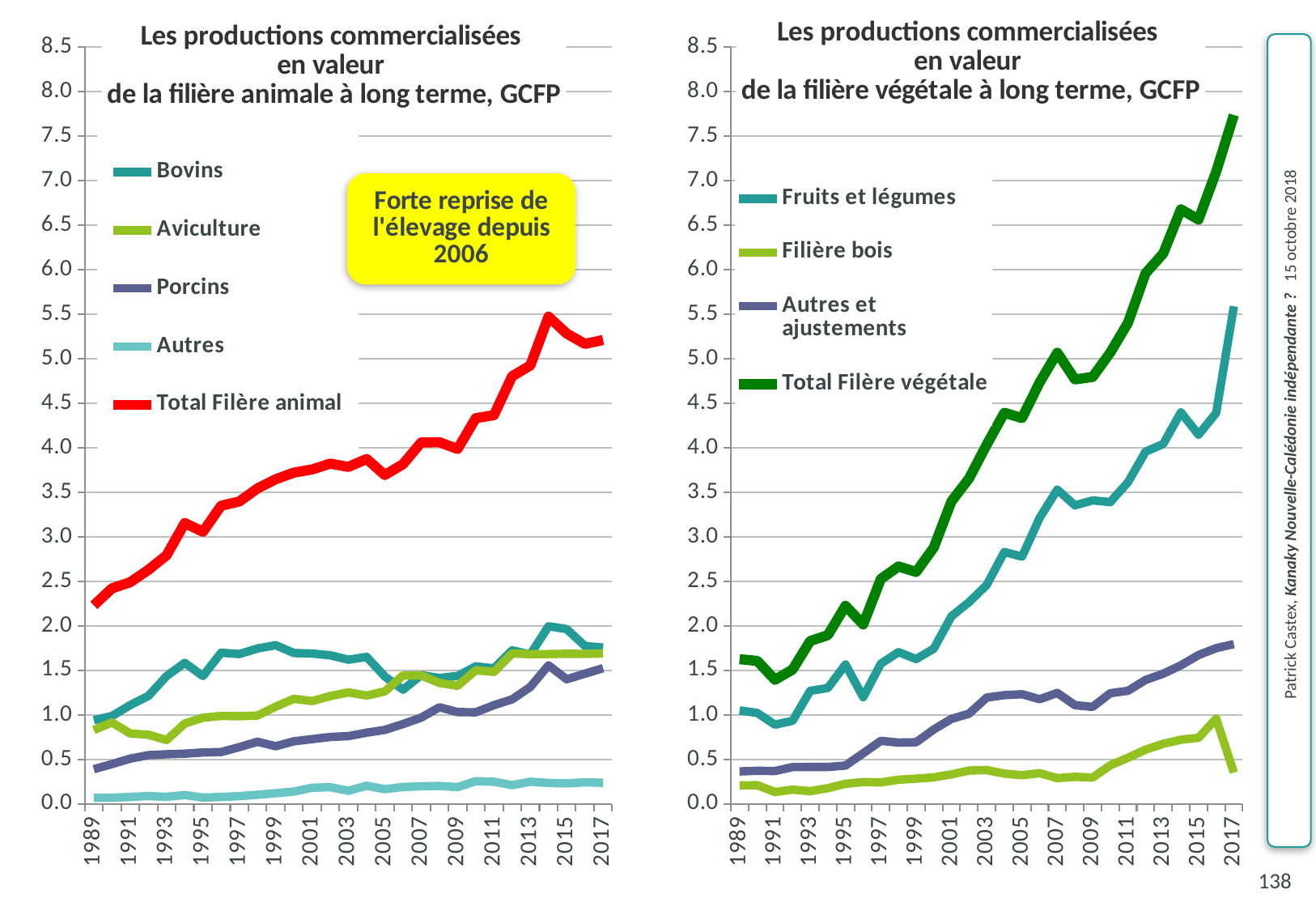

### Chart: Les productions commercialisées
en valeur
de la filière animale à long terme, GCFP

| Category | Bovins | Aviculture | Porcins  | Autres | Total Filère animal |
|---|---|---|---|---|---|
| 1989.0 | 0.9408 | 0.831 | 0.391044557367519 | 0.068855 | 2.23169955736752 |
| 1990.0 | 0.988 | 0.916 | 0.448284113909854 | 0.07038 | 2.422664113909848 |
| 1991.0 | 1.1109 | 0.79196 | 0.5093703409659 | 0.07879 | 2.4910203409659 |
| 1992.0 | 1.214 | 0.777692 | 0.548492876714729 | 0.08996 | 2.630144876714728 |
| 1993.0 | 1.43744 | 0.71794 | 0.558308403076671 | 0.07972 | 2.793408403076671 |
| 1994.0 | 1.5856176 | 0.903776 | 0.565280231941437 | 0.10120195 | 3.155875781941437 |
| 1995.0 | 1.4373873 | 0.970099 | 0.578973059561239 | 0.07157455 | 3.058033909561239 |
| 1996.0 | 1.6992719 | 0.9885465 | 0.58392038668267 | 0.078998 | 3.35073678668267 |
| 1997.0 | 1.684624 | 0.986078 | 0.639246273407277 | 0.088284 | 3.398232273407277 |
| 1998.0 | 1.7473645 | 0.994285 | 0.699341536072814 | 0.10414645 | 3.545137486072814 |
| 1999.0 | 1.7838699 | 1.093495 | 0.649257516404998 | 0.121045625 | 3.647668041404998 |
| 2000.0 | 1.69552089 | 1.182064 | 0.70470138029773 | 0.13994465 | 3.722230920297731 |
| 2001.0 | 1.69034136 | 1.156052 | 0.728879016805947 | 0.18277176 | 3.758044136805947 |
| 2002.0 | 1.670434337709126 | 1.212221 | 0.752879470740416 | 0.1881566 | 3.823691408449542 |
| 2003.0 | 1.62099003295249 | 1.253768617647059 | 0.76240649951189 | 0.149265785 | 3.78643093511144 |
| 2004.0 | 1.6520048 | 1.2179504 | 0.80142297646157 | 0.20473787 | 3.876116046461569 |
| 2005.0 | 1.43258856 | 1.2645510618325 | 0.832212433667159 | 0.1664465 | 3.695798555499659 |
| 2006.0 | 1.284376 | 1.44372583649515 | 0.897913221093439 | 0.191 | 3.817015057588589 |
| 2007.0 | 1.4477 | 1.443667661 | 0.970593212878719 | 0.19925375444 | 4.061214628318711 |
| 2008.0 | 1.416 | 1.3601190149945 | 1.086595418728734 | 0.202137064556 | 4.064851498279234 |
| 2009.0 | 1.4381 | 1.327433950275333 | 1.032808194168271 | 0.18993 | 3.988272144443604 |
| 2010.0 | 1.5464 | 1.501603910499941 | 1.030122183835927 | 0.256022475 | 4.334148569335865 |
| 2011.0 | 1.524238072476674 | 1.484439823619621 | 1.110409705414126 | 0.250103189364078 | 4.3691907908745 |
| 2012.0 | 1.7261 | 1.691614168286015 | 1.1757146 | 0.212040178776699 | 4.805468947062715 |
| 2013.0 | 1.6796 | 1.682801737776123 | 1.314804 | 0.24991235 | 4.927118087776122 |
| 2014.0 | 1.996296279836614 | 1.684169286990387 | 1.557980604 | 0.23645735 | 5.474903520827 |
| 2015.0 | 1.9649 | 1.687828275721637 | 1.401 | 0.23136235 | 5.28509062572164 |
| 2016.0 | 1.7754 | 1.6861 | 1.4643 | 0.2435 | 5.1693 |
| 2017.0 | 1.7576 | 1.6917 | 1.5254 | 0.2381 | 5.212800000000001 |

### Chart: Les productions commercialisées
en valeur
de la filière végétale à long terme, GCFP

| Category | Fruits et légumes  | Filière bois | Autres et ajustements | Total Filère végétale |
|---|---|---|---|---|
| 1989.0 | 1.0514 | 0.2093 | 0.3661363 | 1.6268363 |
| 1990.0 | 1.022457 | 0.2112 | 0.373331199999999 | 1.606988199999999 |
| 1991.0 | 0.89095 | 0.1345 | 0.3701377 | 1.3955877 |
| 1992.0 | 0.934465 | 0.1616 | 0.4144098 | 1.5104748 |
| 1993.0 | 1.271 | 0.1443 | 0.415961800000001 | 1.831261800000001 |
| 1994.0 | 1.303 | 0.178317 | 0.415558899999999 | 1.896875899999999 |
| 1995.0 | 1.567 | 0.226771 | 0.431970260000001 | 2.225741260000001 |
| 1996.0 | 1.1997 | 0.246924 | 0.5697404 | 2.0163644 |
| 1997.0 | 1.5758 | 0.242568 | 0.7092116 | 2.5275796 |
| 1998.0 | 1.706087139756391 | 0.272416 | 0.689833999999999 | 2.66833713975639 |
| 1999.0 | 1.627770850406962 | 0.285094 | 0.693631600000001 | 2.606496450406963 |
| 2000.0 | 1.74492298993833 | 0.299396 | 0.837074499999999 | 2.881393489938328 |
| 2001.0 | 2.109013354993868 | 0.333401 | 0.956177999999998 | 3.398592354993866 |
| 2002.0 | 2.267269238900587 | 0.375704 | 1.01464157 | 3.657614808900586 |
| 2003.0 | 2.4602591570193 | 0.381392 | 1.19557 | 4.0372211570193 |
| 2004.0 | 2.831090416926842 | 0.341671 | 1.222857 | 4.395618416926845 |
| 2005.0 | 2.778818500555033 | 0.3238168 | 1.232977999999998 | 4.335613300555031 |
| 2006.0 | 3.213739507770198 | 0.3461 | 1.177040000000001 | 4.7368795077702 |
| 2007.0 | 3.531693559350758 | 0.2901 | 1.247385000000003 | 5.069178559350754 |
| 2008.0 | 3.35423489523293 | 0.3054 | 1.11024 | 4.76987489523293 |
| 2009.0 | 3.410254562824025 | 0.2968 | 1.0907575 | 4.797812062824024 |
| 2010.0 | 3.39177112393702 | 0.4345 | 1.244229999999998 | 5.07050112393702 |
| 2011.0 | 3.614018266830713 | 0.51923 | 1.271562268298508 | 5.404810535129215 |
| 2012.0 | 3.957795579160332 | 0.6106313 | 1.393796700000003 | 5.962223579160335 |
| 2013.0 | 4.044904842291078 | 0.6759 | 1.46364 | 6.184444842291079 |
| 2014.0 | 4.399836296354246 | 0.722457 | 1.557800000000002 | 6.680093296354251 |
| 2015.0 | 4.149 | 0.7437 | 1.673200000000001 | 6.565899999999997 |
| 2016.0 | 4.393499999999999 | 0.9589 | 1.7509 | 7.103300000000001 |
| 2017.0 | 5.5911 | 0.3532 | 1.795899999999998 | 7.740199999999998 |